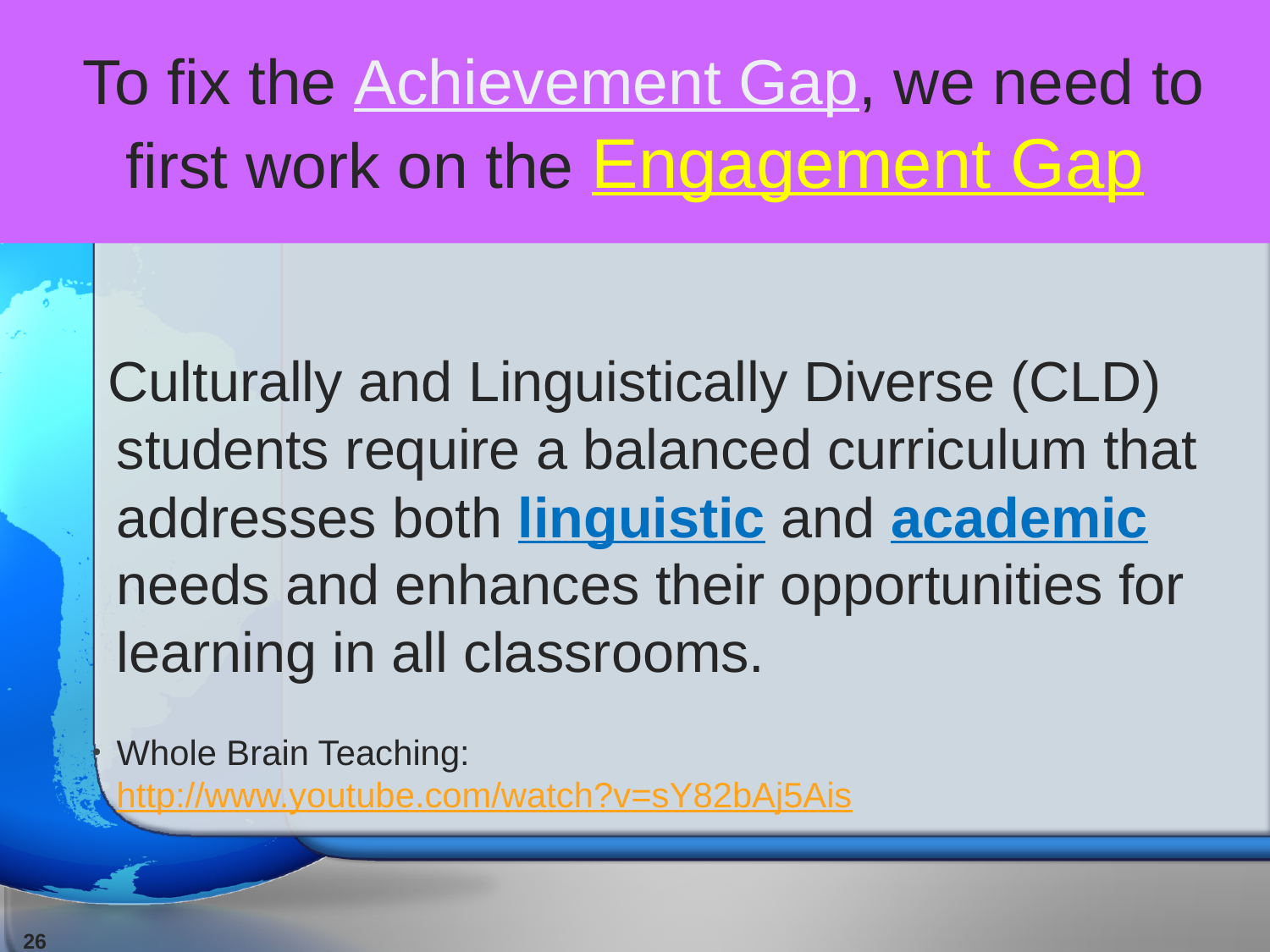

# To fix the Achievement Gap, we need to first work on the Engagement Gap

 Culturally and Linguistically Diverse (CLD) students require a balanced curriculum that addresses both linguistic and academic needs and enhances their opportunities for learning in all classrooms.

Whole Brain Teaching:  http://www.youtube.com/watch?v=sY82bAj5Ais

26